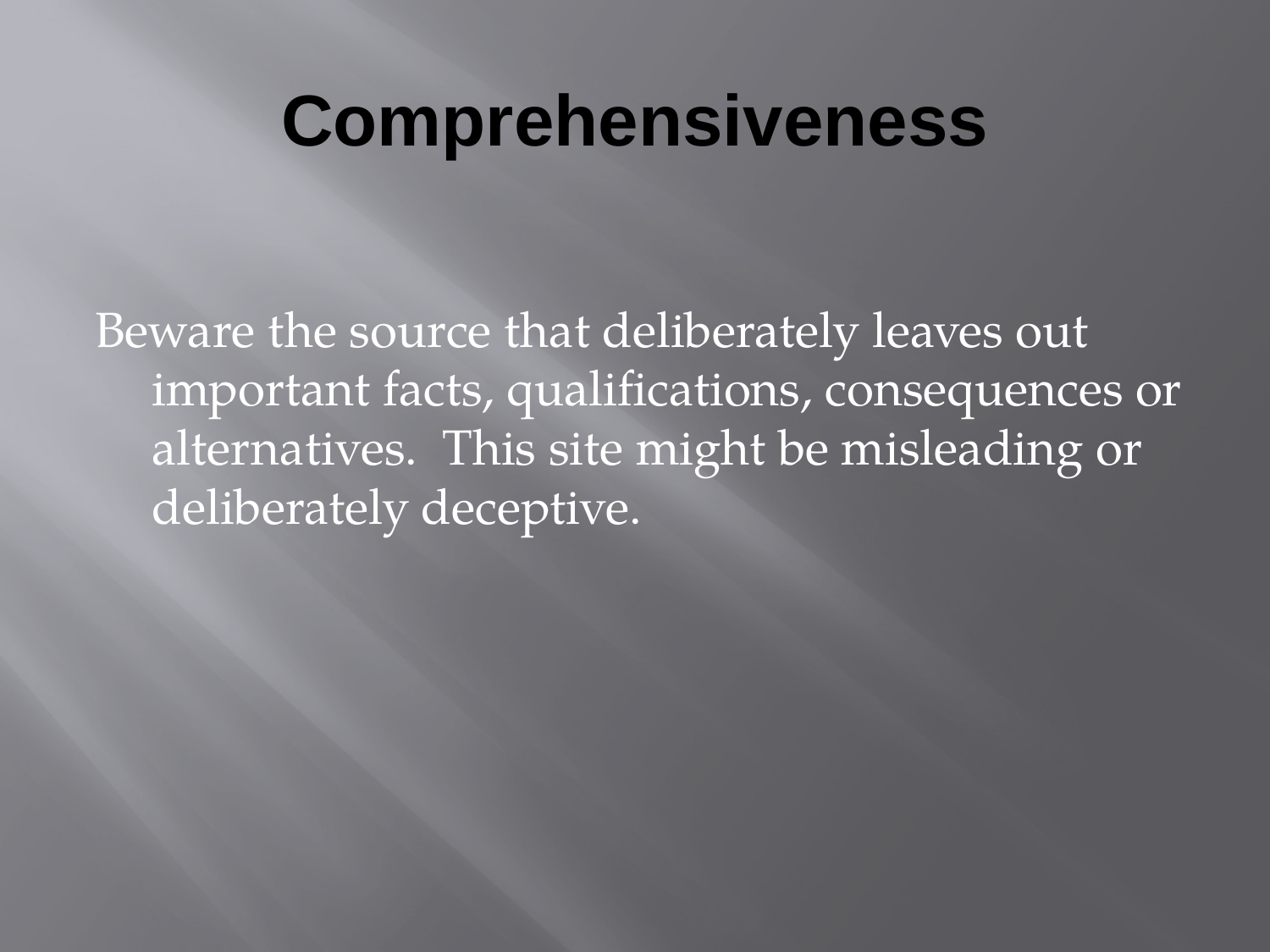

# Comprehensiveness

Beware the source that deliberately leaves out important facts, qualifications, consequences or alternatives.  This site might be misleading or deliberately deceptive.